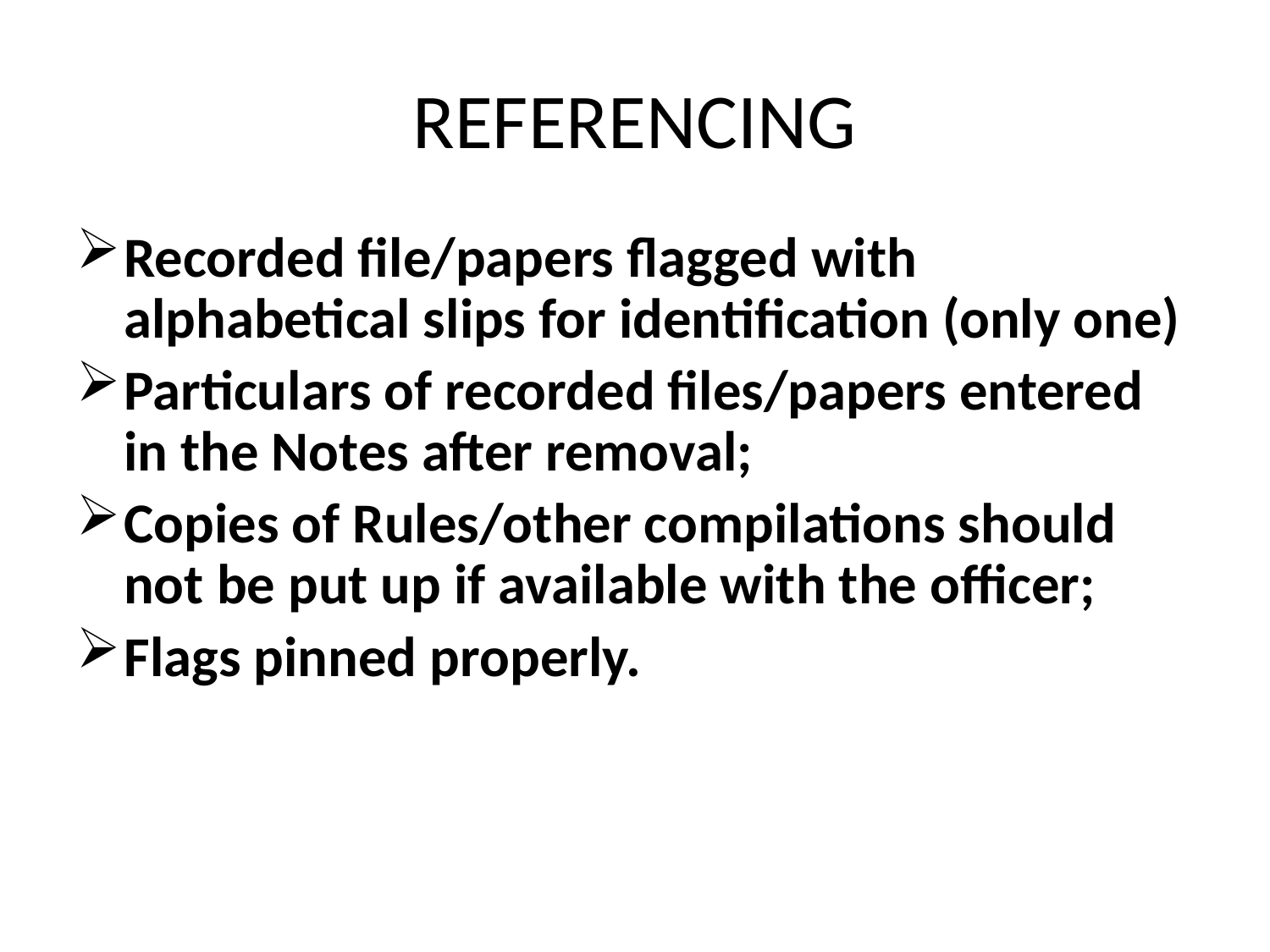

# REFERENCING
Recorded file/papers flagged with alphabetical slips for identification (only one)
Particulars of recorded files/papers entered in the Notes after removal;
Copies of Rules/other compilations should not be put up if available with the officer;
Flags pinned properly.